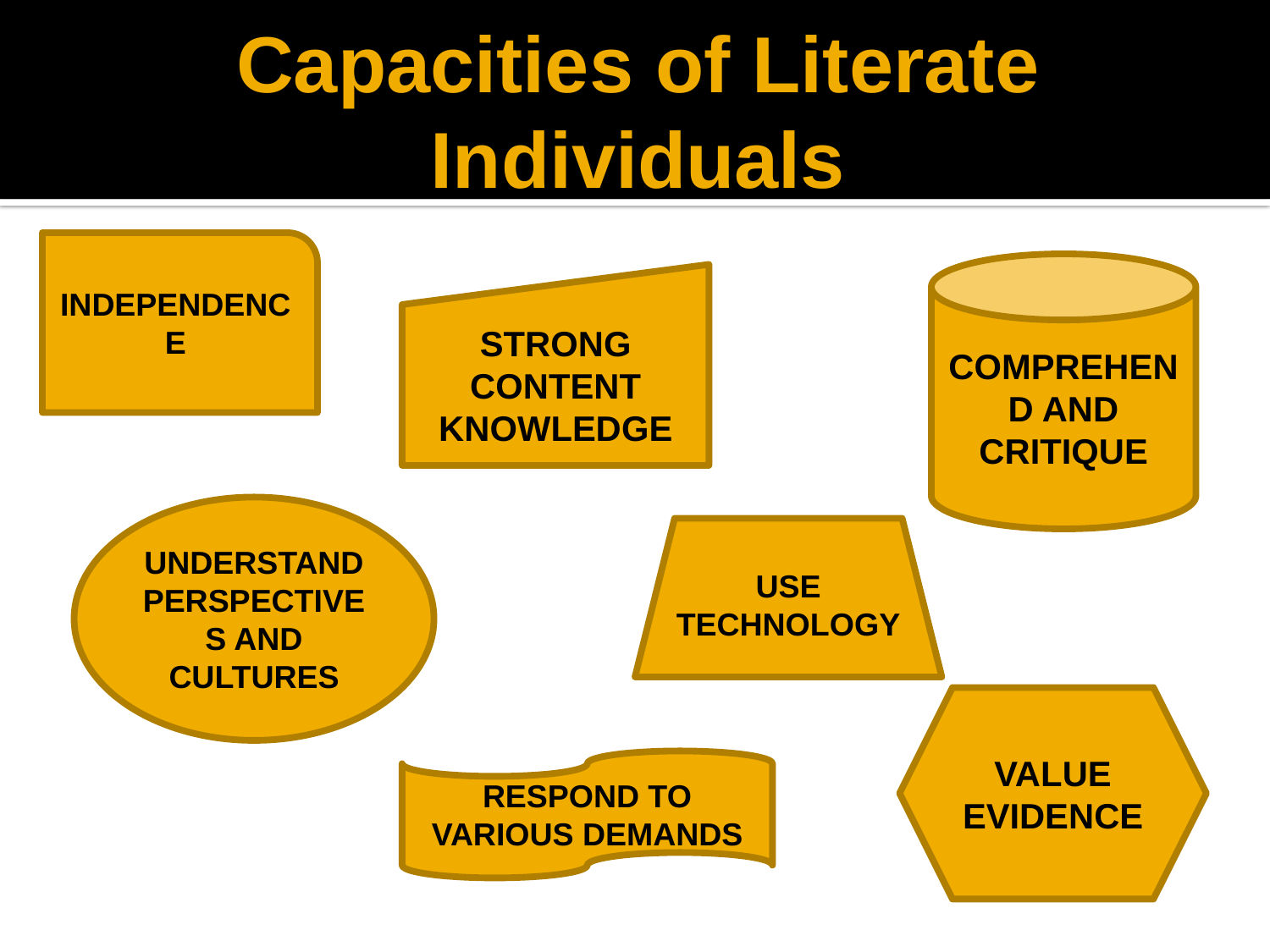

# Capacities of Literate Individuals
INDEPENDENCE
COMPREHEND AND CRITIQUE
STRONG CONTENT KNOWLEDGE
UNDERSTAND PERSPECTIVES AND CULTURES
USE TECHNOLOGY
VALUE EVIDENCE
RESPOND TO VARIOUS DEMANDS